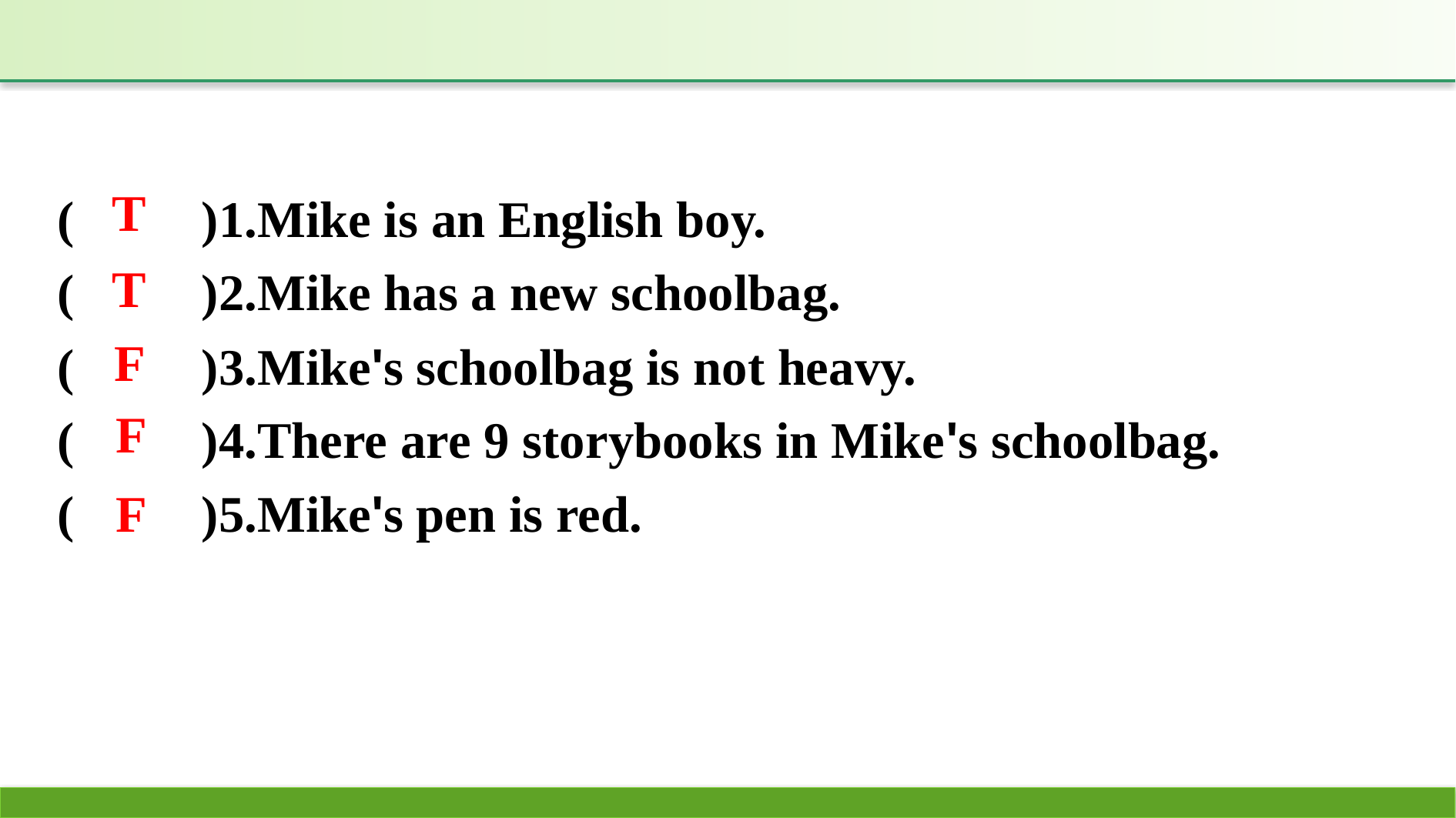

(　　)1.Mike is an English boy.
(　　)2.Mike has a new schoolbag.
(　　)3.Mike's schoolbag is not heavy.
(　　)4.There are 9 storybooks in Mike's schoolbag.
(　　)5.Mike's pen is red.
T
T
F
F
F